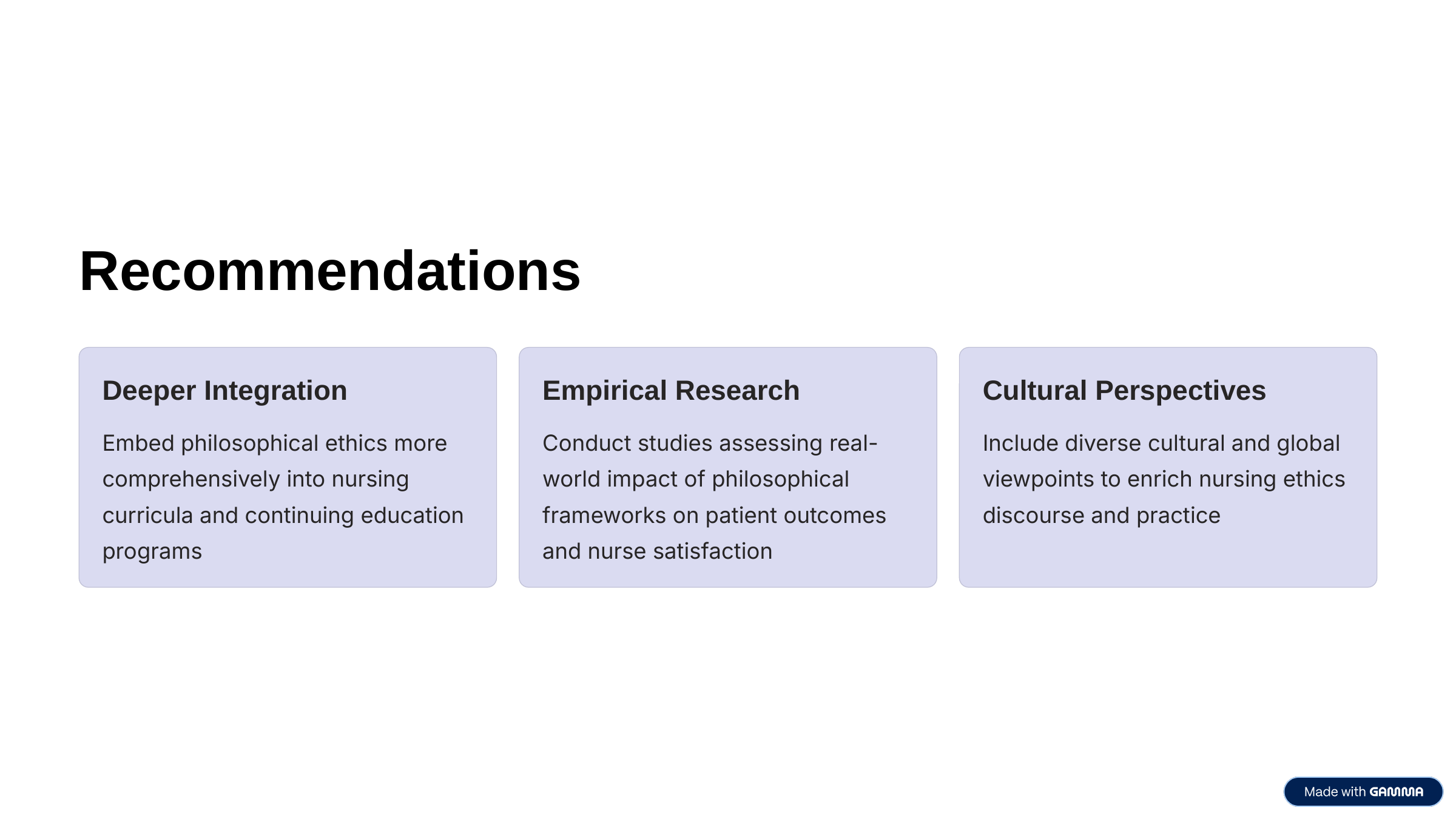

Recommendations

Deeper Integration
Empirical Research
Cultural Perspectives
Embed philosophical ethics more comprehensively into nursing curricula and continuing education programs
Conduct studies assessing real-world impact of philosophical frameworks on patient outcomes and nurse satisfaction
Include diverse cultural and global viewpoints to enrich nursing ethics discourse and practice